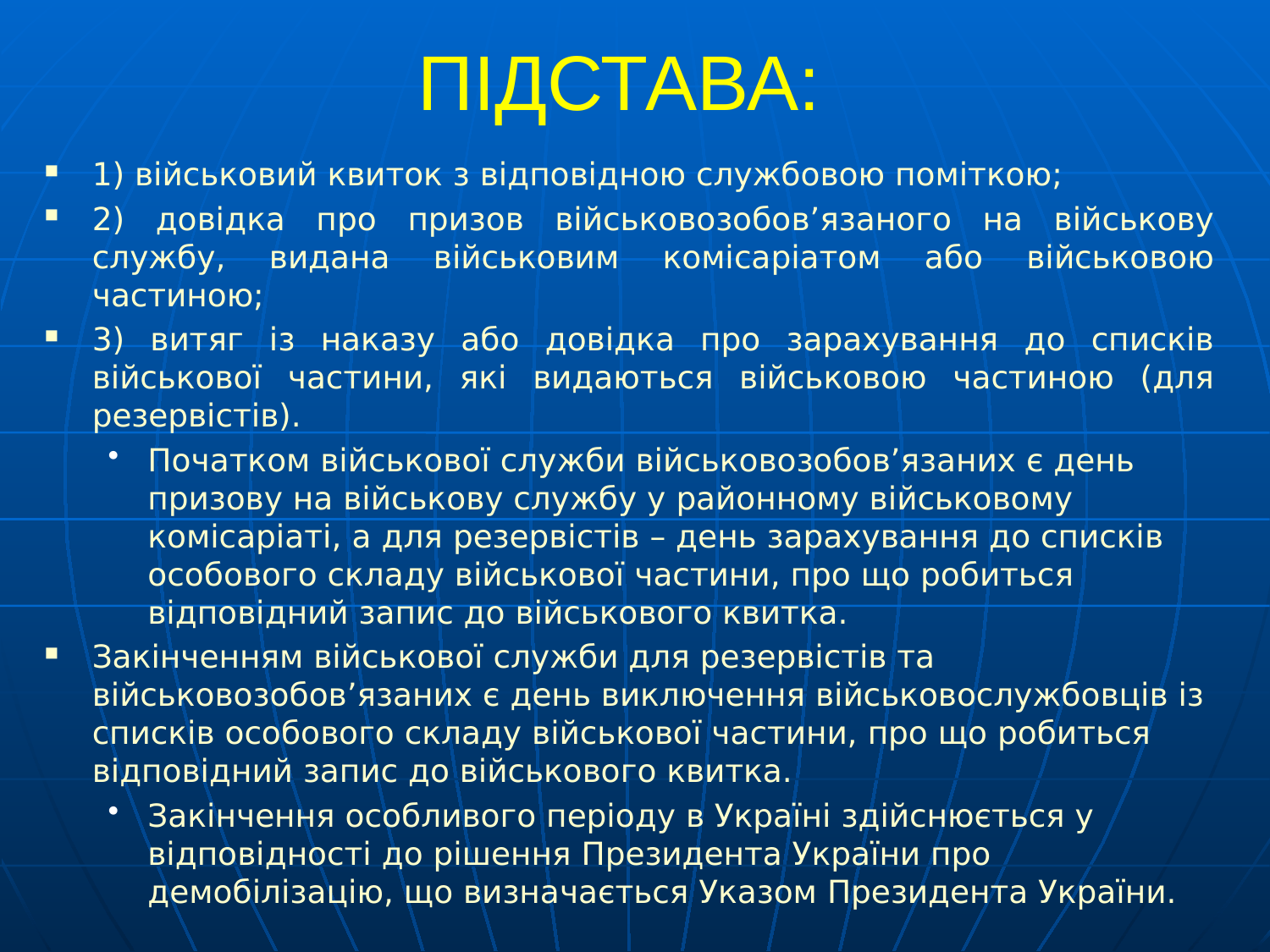

# ПІДСТАВА:
1) військовий квиток з відповідною службовою поміткою;
2) довідка про призов військовозобов’язаного на військову службу, видана військовим комісаріатом або військовою частиною;
3) витяг із наказу або довідка про зарахування до списків військової частини, які видаються військовою частиною (для резервістів).
Початком військової служби військовозобов’язаних є день призову на військову службу у районному військовому комісаріаті, а для резервістів – день зарахування до списків особового складу військової частини, про що робиться відповідний запис до військового квитка.
Закінченням військової служби для резервістів та військовозобов’язаних є день виключення військовослужбовців із списків особового складу військової частини, про що робиться відповідний запис до військового квитка.
Закінчення особливого періоду в Україні здійснюється у відповідності до рішення Президента України про демобілізацію, що визначається Указом Президента України.